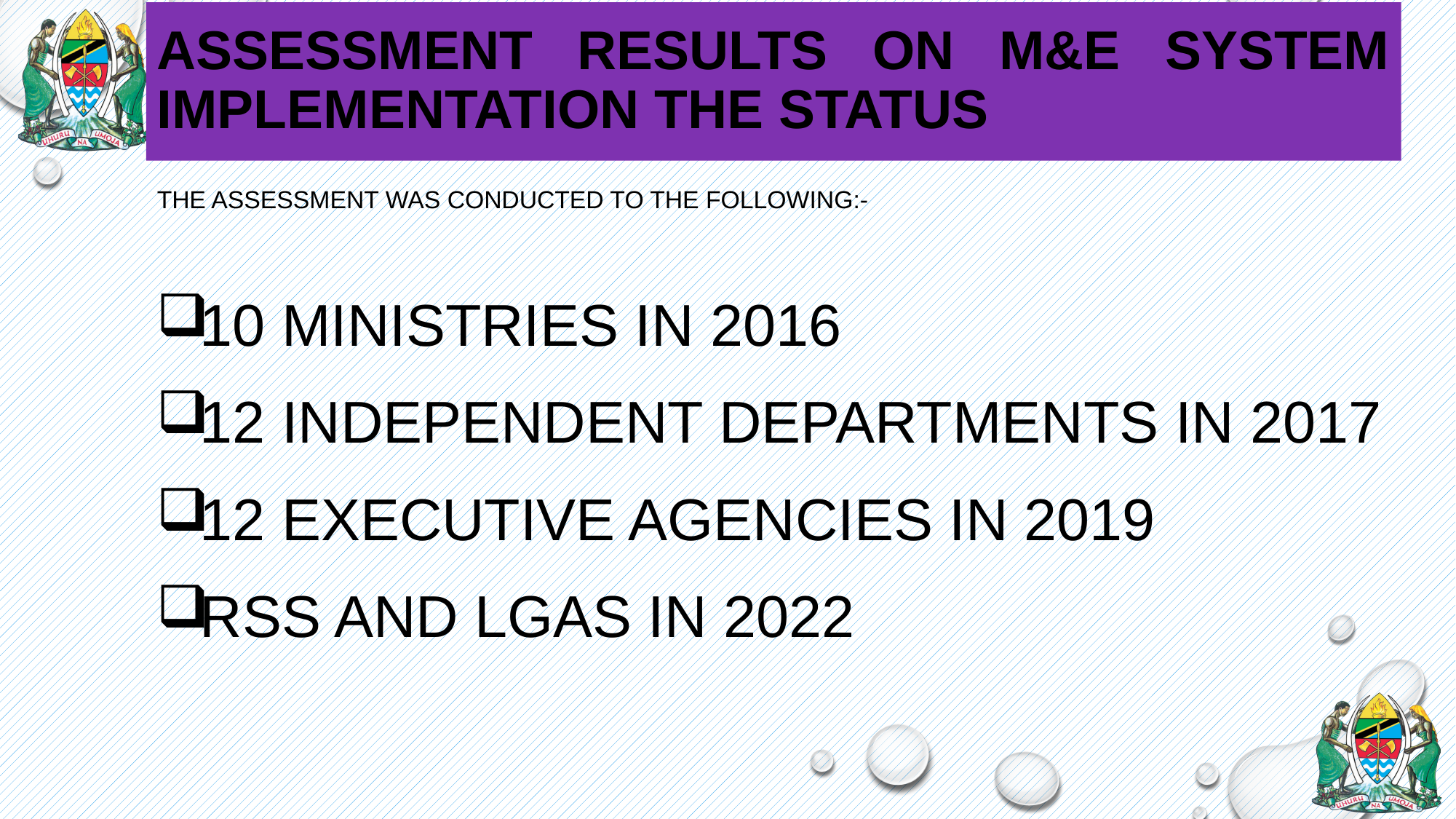

# Assessment Results on M&E System Implementation the status
The assessment was conducted to the following:-

10 Ministries in 2016
12 Independent Departments in 2017
12 Executive Agencies in 2019
RSs and LGAs in 2022